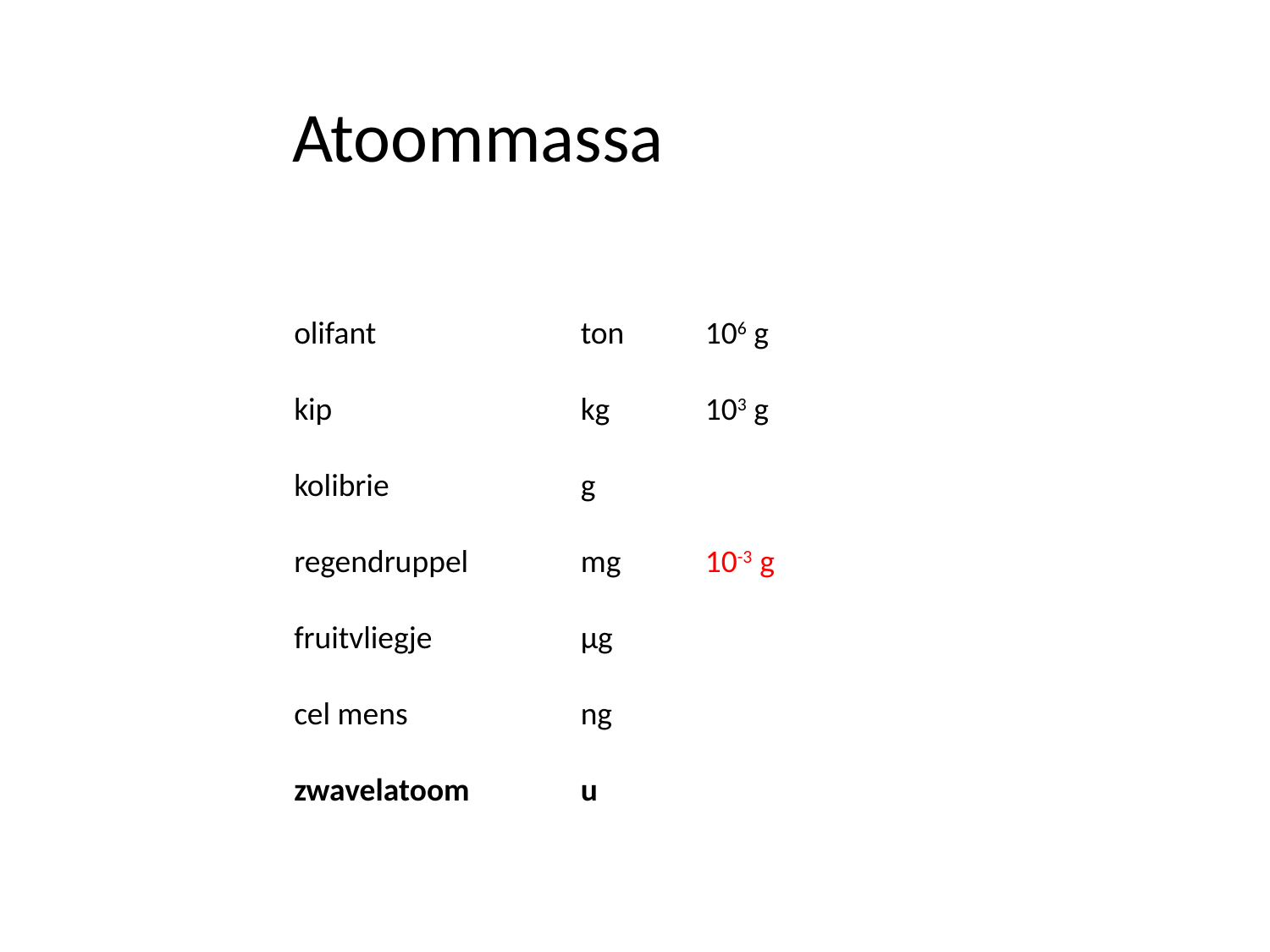

Atoommassa
olifant                 	 	ton	106 g

kip                        	 	kg	103 g

kolibrie                	 	g

regendruppel              		mg	10-3 g

fruitvliegje 		μg

cel mens              	 	ng

zwavelatoom         		u